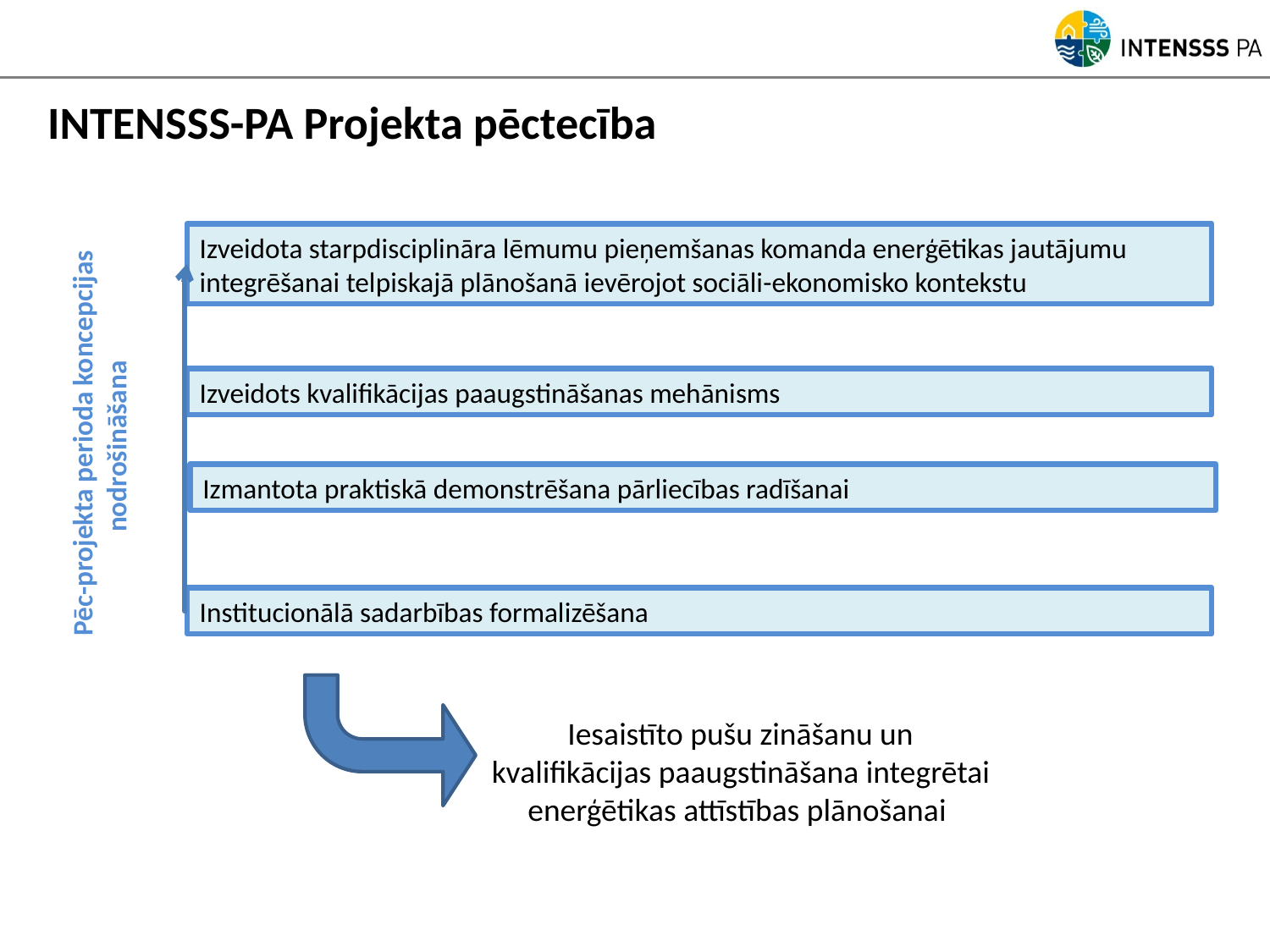

INTENSSS-PA Projekta pēctecība
Pēc-projekta perioda koncepcijas nodrošināšana
Izveidota starpdisciplināra lēmumu pieņemšanas komanda enerģētikas jautājumu integrēšanai telpiskajā plānošanā ievērojot sociāli-ekonomisko kontekstu
Izveidots kvalifikācijas paaugstināšanas mehānisms
Izmantota praktiskā demonstrēšana pārliecības radīšanai
Institucionālā sadarbības formalizēšana

Iesaistīto pušu zināšanu un kvalifikācijas paaugstināšana integrētai enerģētikas attīstības plānošanai